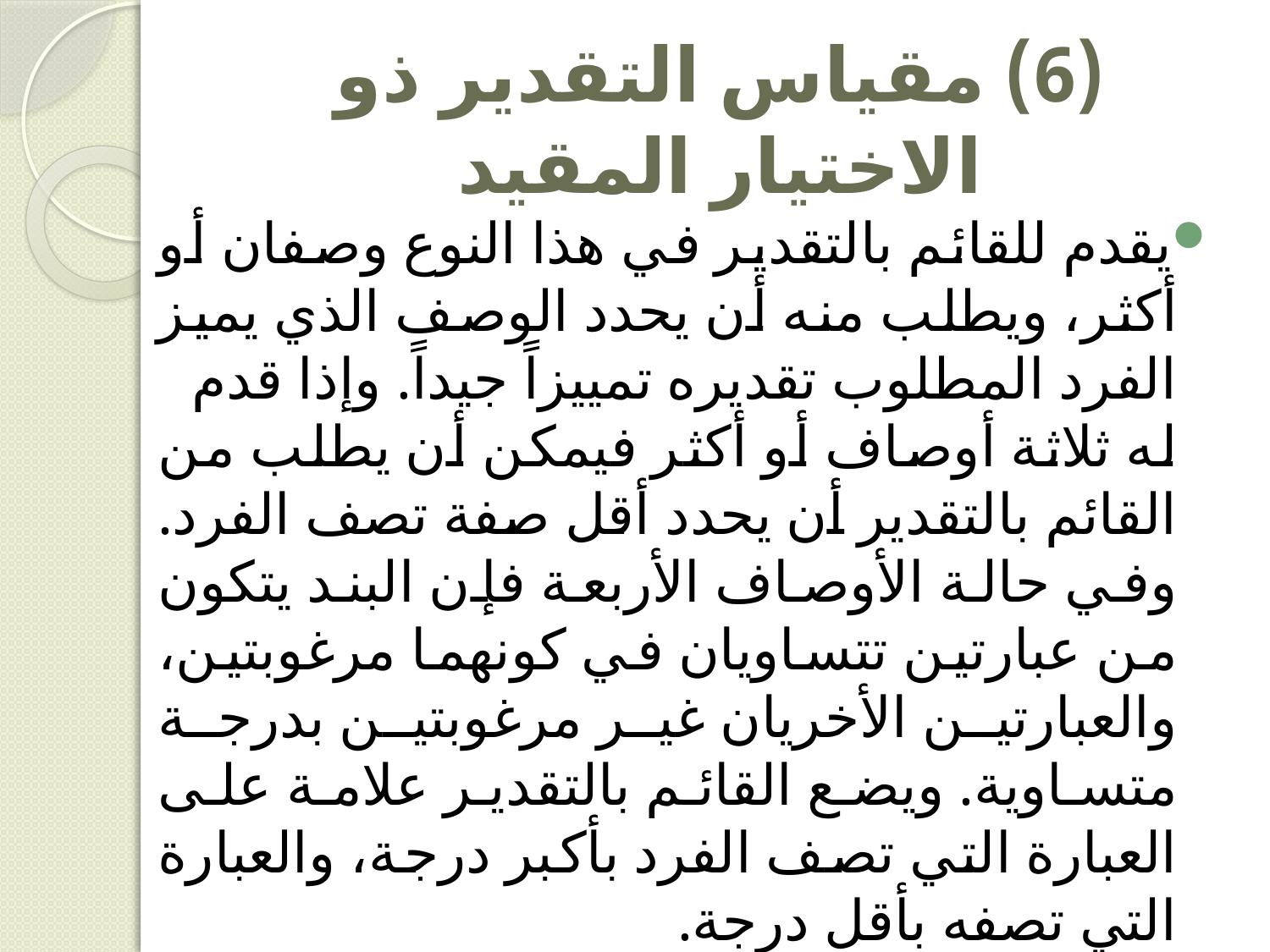

# (6) مقياس التقدير ذو الاختيار المقيد
يقدم للقائم بالتقدير في هذا النوع وصفان أو أكثر، ويطلب منه أن يحدد الوصف الذي يميز الفرد المطلوب تقديره تمييزاً جيداً. وإذا قدم له ثلاثة أوصاف أو أكثر فيمكن أن يطلب من القائم بالتقدير أن يحدد أقل صفة تصف الفرد. وفي حالة الأوصاف الأربعة فإن البند يتكون من عبارتين تتساويان في كونهما مرغوبتين، والعبارتين الأخريان غير مرغوبتين بدرجة متساوية. ويضع القائم بالتقدير علامة على العبارة التي تصف الفرد بأكبر درجة، والعبارة التي تصفه بأقل درجة.